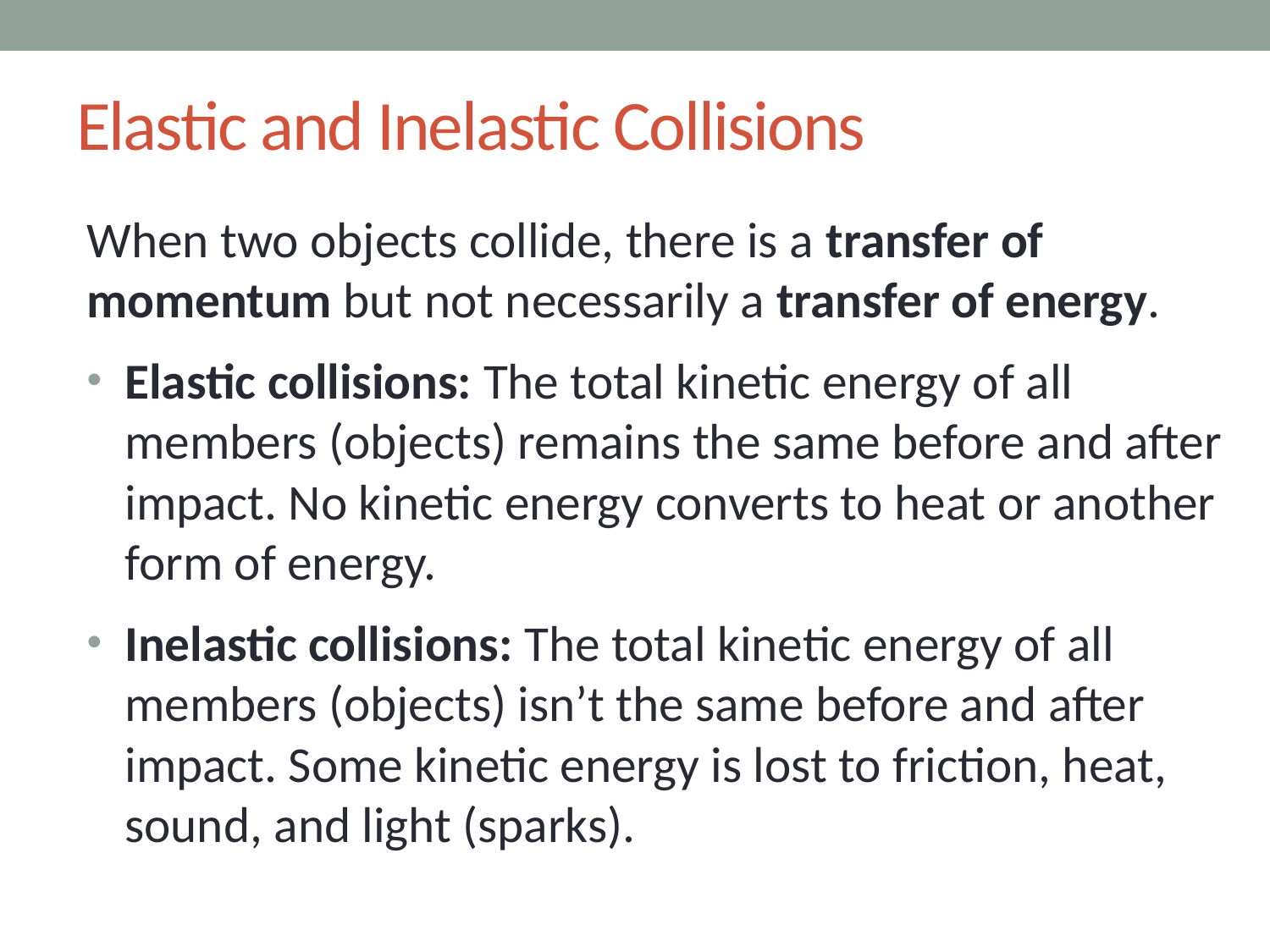

# Elastic and Inelastic Collisions
When two objects collide, there is a transfer of momentum but not necessarily a transfer of energy.
Elastic collisions: The total kinetic energy of all members (objects) remains the same before and after impact. No kinetic energy converts to heat or another form of energy.
Inelastic collisions: The total kinetic energy of all members (objects) isn’t the same before and after impact. Some kinetic energy is lost to friction, heat, sound, and light (sparks).